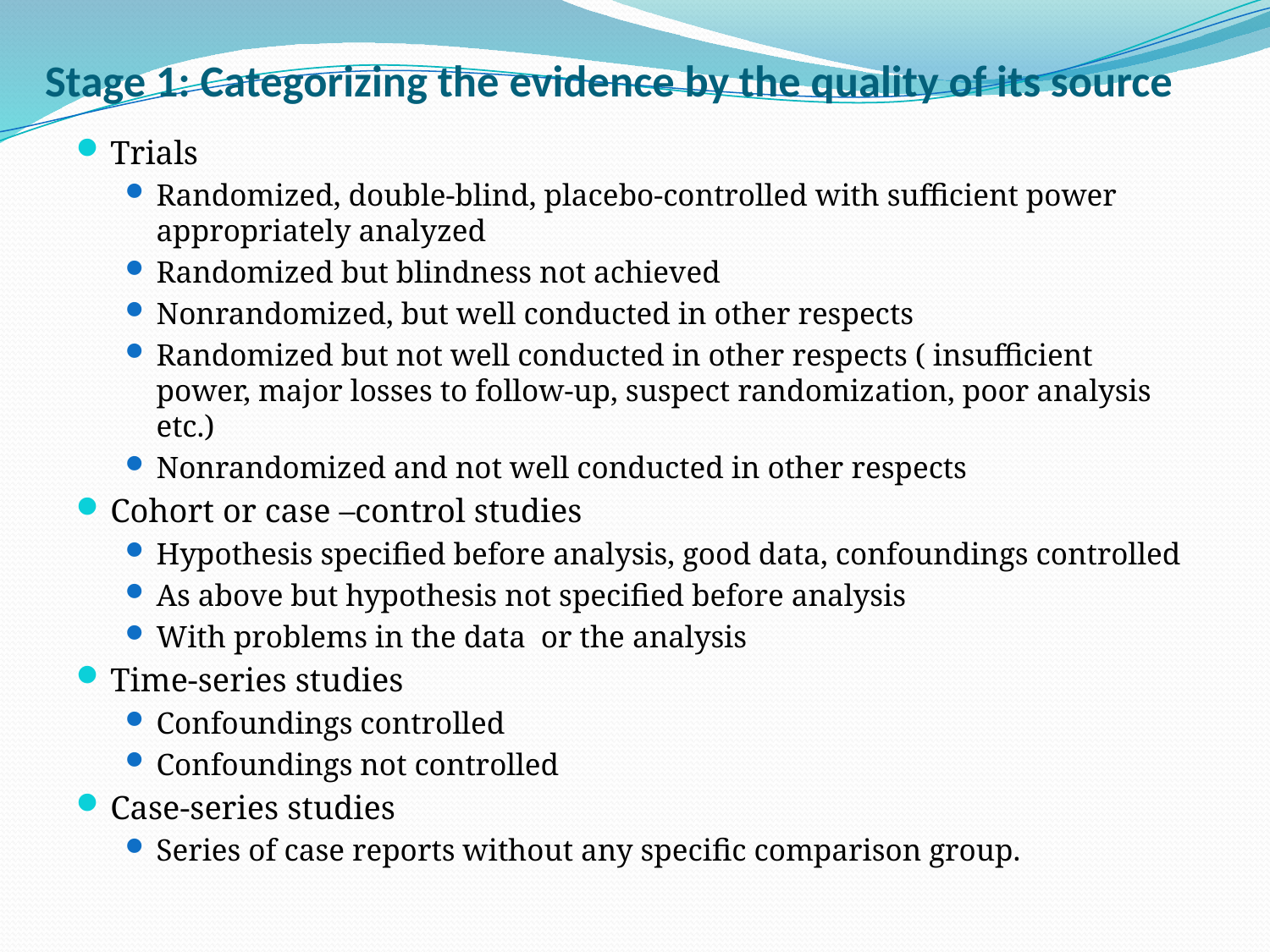

# Stage 1: Categorizing the evidence by the quality of its source
Trials
Randomized, double-blind, placebo-controlled with sufficient power appropriately analyzed
Randomized but blindness not achieved
Nonrandomized, but well conducted in other respects
Randomized but not well conducted in other respects ( insufficient power, major losses to follow-up, suspect randomization, poor analysis etc.)
Nonrandomized and not well conducted in other respects
Cohort or case –control studies
Hypothesis specified before analysis, good data, confoundings controlled
As above but hypothesis not specified before analysis
With problems in the data  or the analysis
Time-series studies
Confoundings controlled
Confoundings not controlled
Case-series studies
Series of case reports without any specific comparison group.